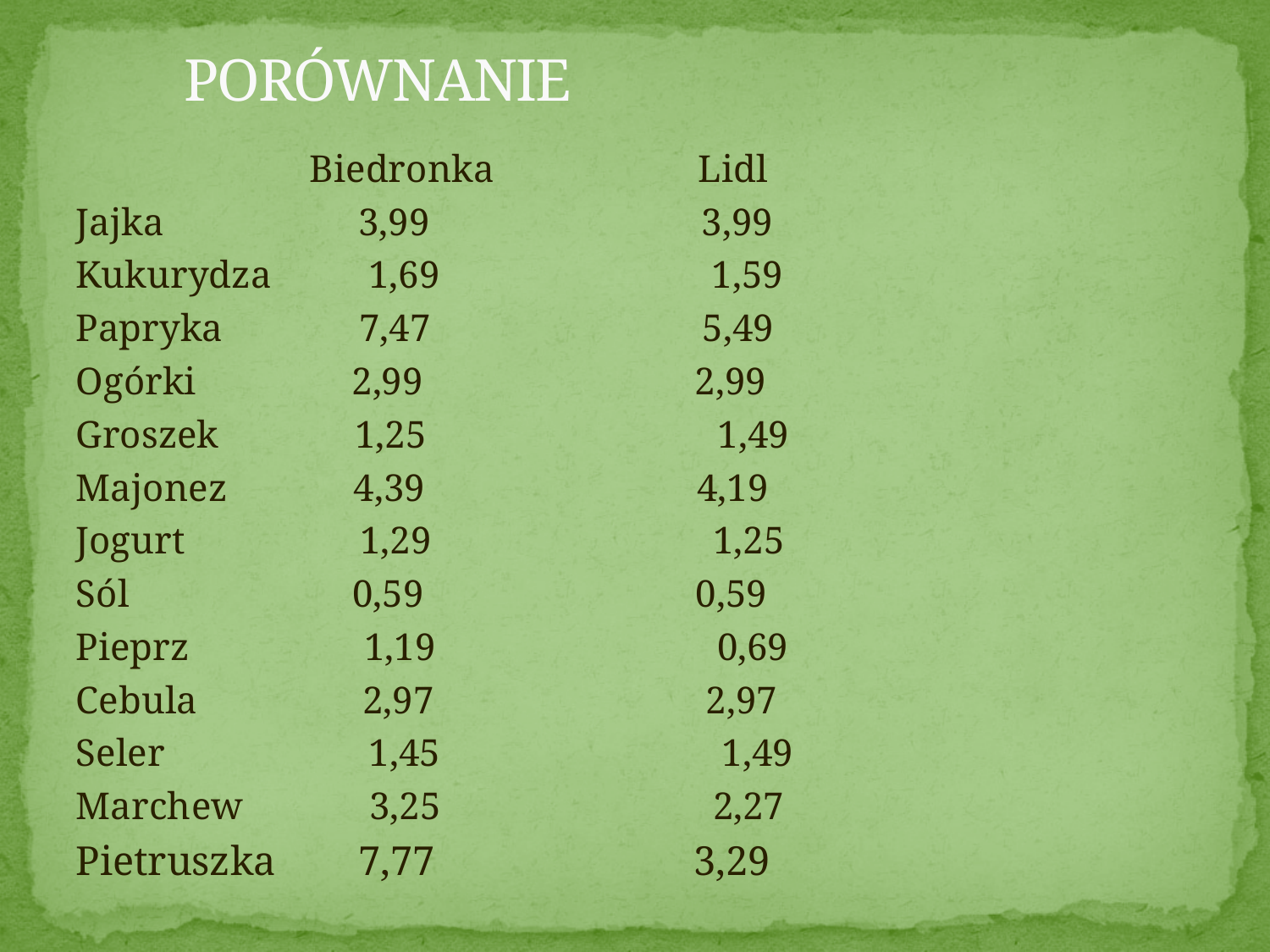

# PORÓWNANIE
                        Biedronka                     Lidl
Jajka                    3,99                            3,99
Kukurydza          1,69                            1,59
Papryka              7,47                            5,49
Ogórki                2,99                            2,99
Groszek              1,25                              1,49
Majonez             4,39                            4,19
Jogurt                  1,29                             1,25
Sól                       0,59                            0,59
Pieprz                  1,19                             0,69
Cebula                 2,97                            2,97
Seler                     1,45                             1,49
Marchew             3,25                            2,27
Pietruszka        7,77                         3,29